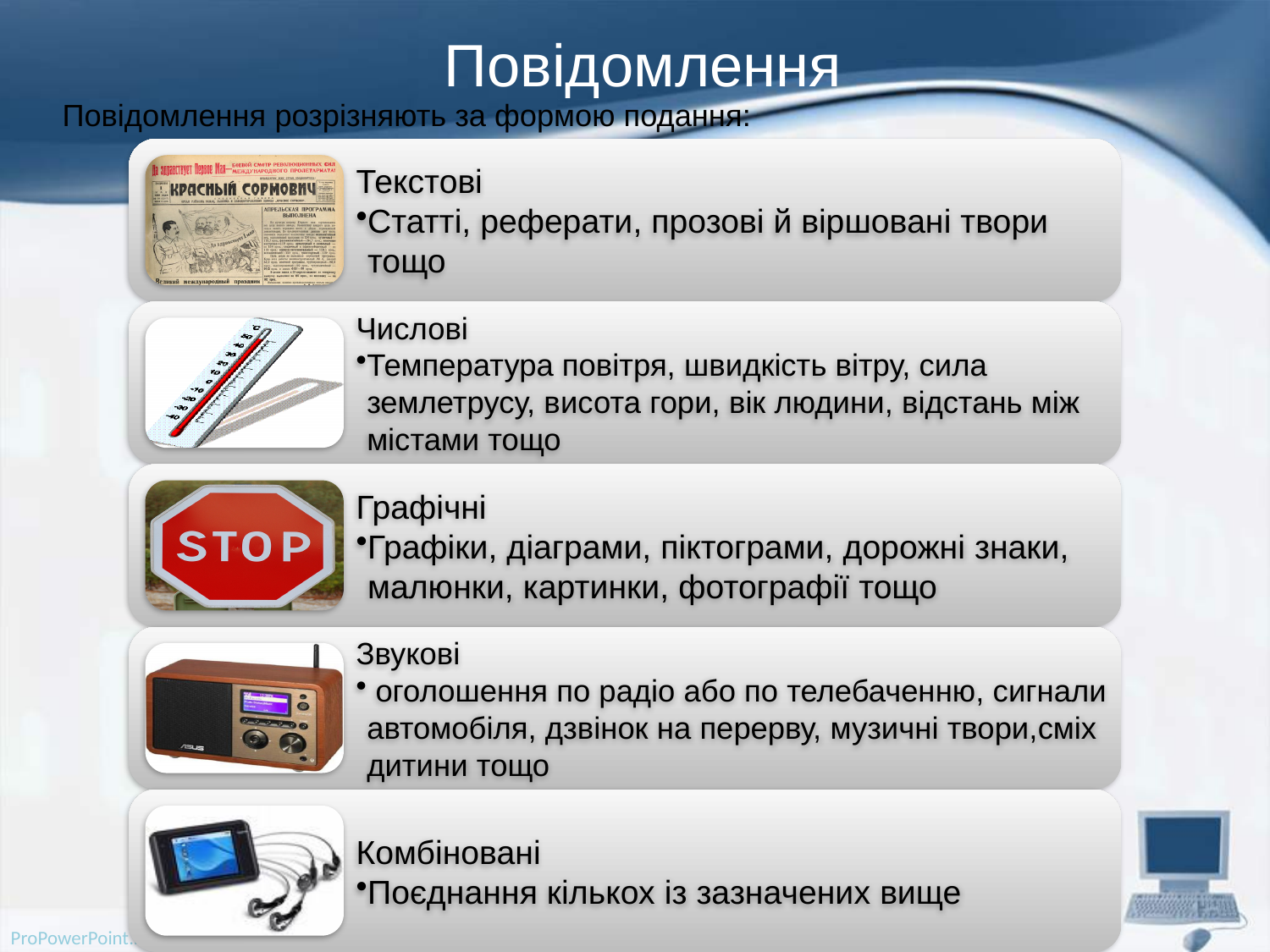

# Повідомлення
Повідомлення розрізняють за формою подання:

Текстові
Статті, реферати, прозові й віршовані твори тощо
Числові
Температура повітря, швидкість вітру, сила землетрусу, висота гори, вік людини, відстань між містами тощо
Графічні
Графіки, діаграми, піктограми, дорожні знаки, малюнки, картинки, фотографії тощо
Звукові
Комбіновані
 оголошення по радіо або по телебаченню, сигнали автомобіля, дзвінок на перерву, музичні твори,сміх дитини тощо
Поєднання кількох із зазначених вище